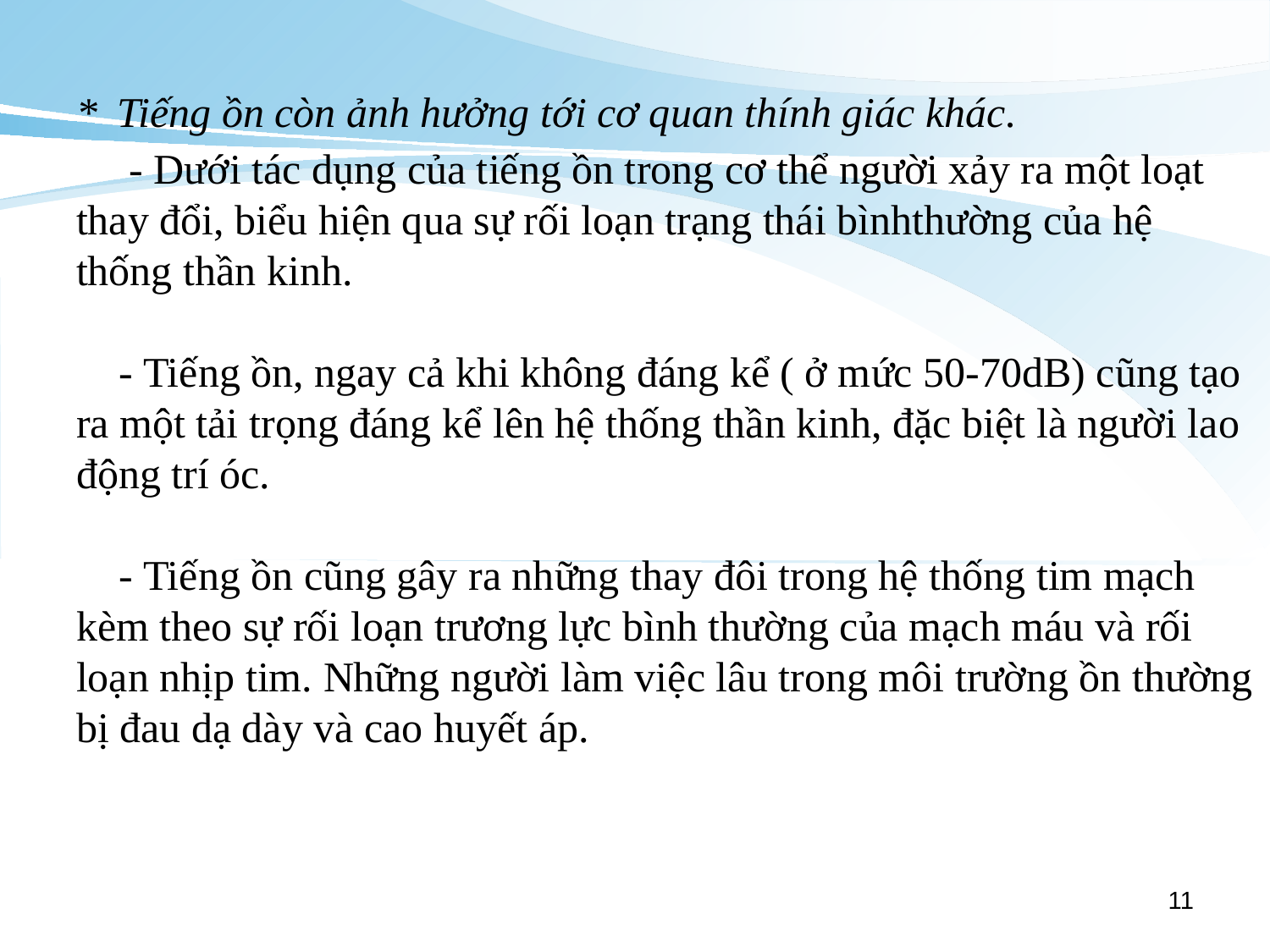

# * Tiếng ồn còn ảnh hưởng tới cơ quan thính giác khác.     - Dưới tác dụng của tiếng ồn trong cơ thể người xảy ra một loạt thay đổi, biểu hiện qua sự rối loạn trạng thái bìnhthường của hệ thống thần kinh. - Tiếng ồn, ngay cả khi không đáng kể ( ở mức 50-70dB) cũng tạo ra một tải trọng đáng kể lên hệ thống thần kinh, đặc biệt là người lao động trí óc. - Tiếng ồn cũng gây ra những thay đôi trong hệ thống tim mạch kèm theo sự rối loạn trương lực bình thường của mạch máu và rối loạn nhịp tim. Những người làm việc lâu trong môi trường ồn thường bị đau dạ dày và cao huyết áp.
11